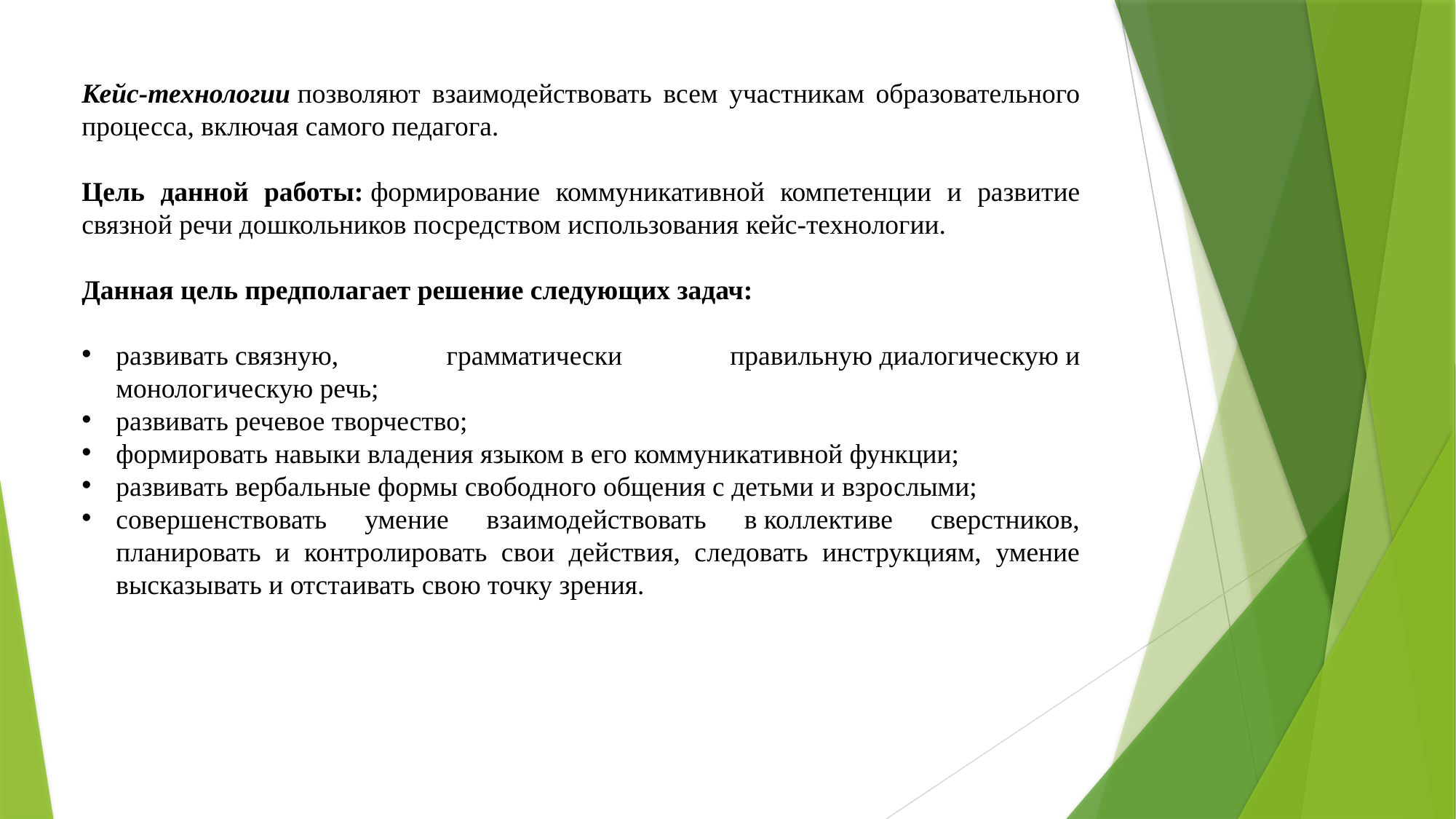

Кейс-технологии позволяют взаимодействовать всем участникам образовательного процесса, включая самого педагога.

Цель данной работы: формирование коммуникативной компетенции и развитие связной речи дошкольников посредством использования кейс-технологии.

Данная цель предполагает решение следующих задач:

развивать связную, грамматически правильную диалогическую и монологическую речь;
развивать речевое творчество;
формировать навыки владения языком в его коммуникативной функции;
развивать вербальные формы свободного общения с детьми и взрослыми;
совершенствовать умение взаимодействовать в коллективе сверстников, планировать и контролировать свои действия, следовать инструкциям, умение высказывать и отстаивать свою точку зрения.